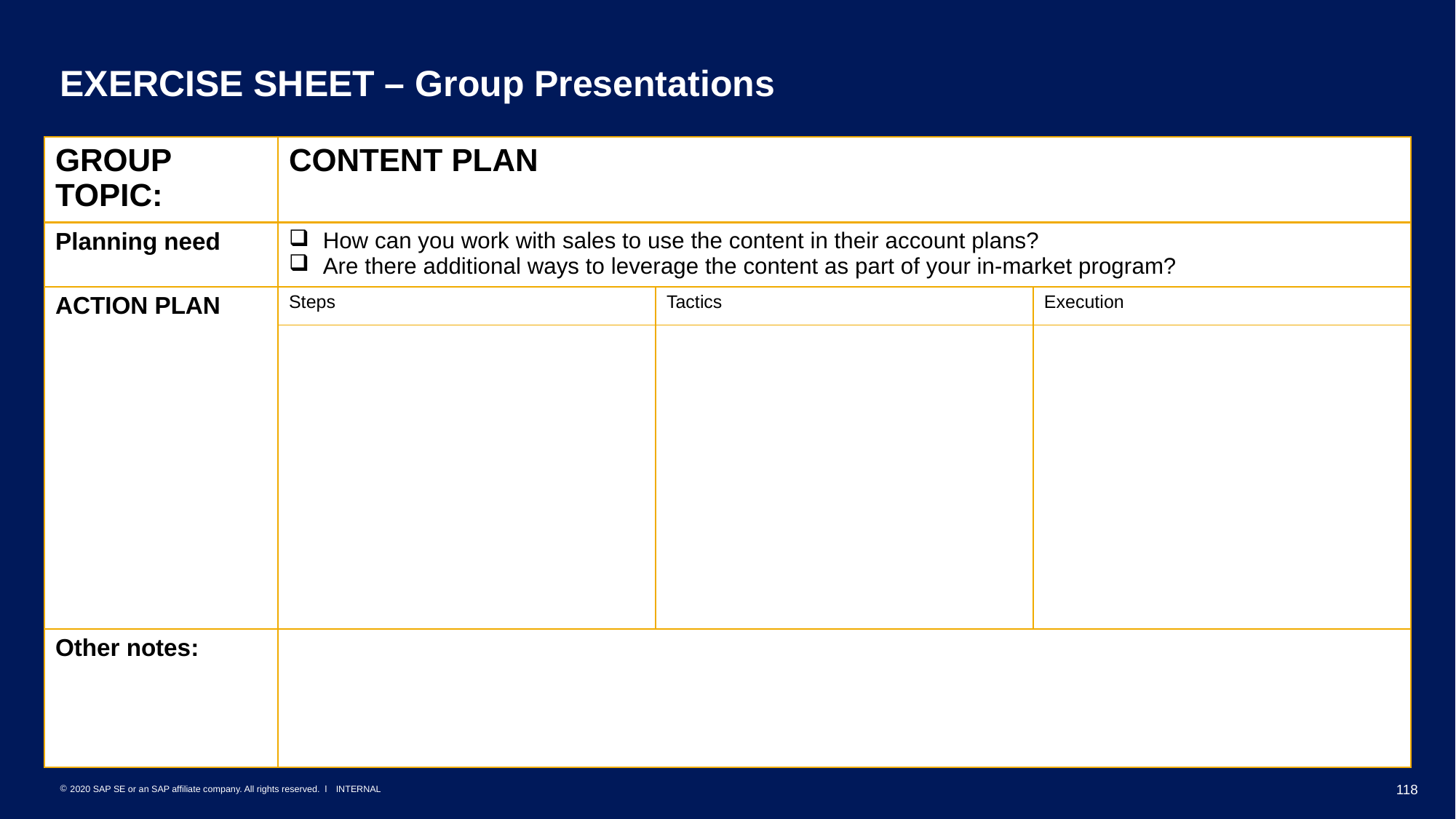

# EXERCISE SHEET – Group Presentations
| GROUP TOPIC: | CONTENT PLAN |  |  |
| --- | --- | --- | --- |
| Planning need | How can you work with sales to use the content in their account plans? Are there additional ways to leverage the content as part of your in-market program? |  |  |
| ACTION PLAN | Steps | Tactics | Execution |
|  |  |  |  |
| Other notes: |  |  |  |